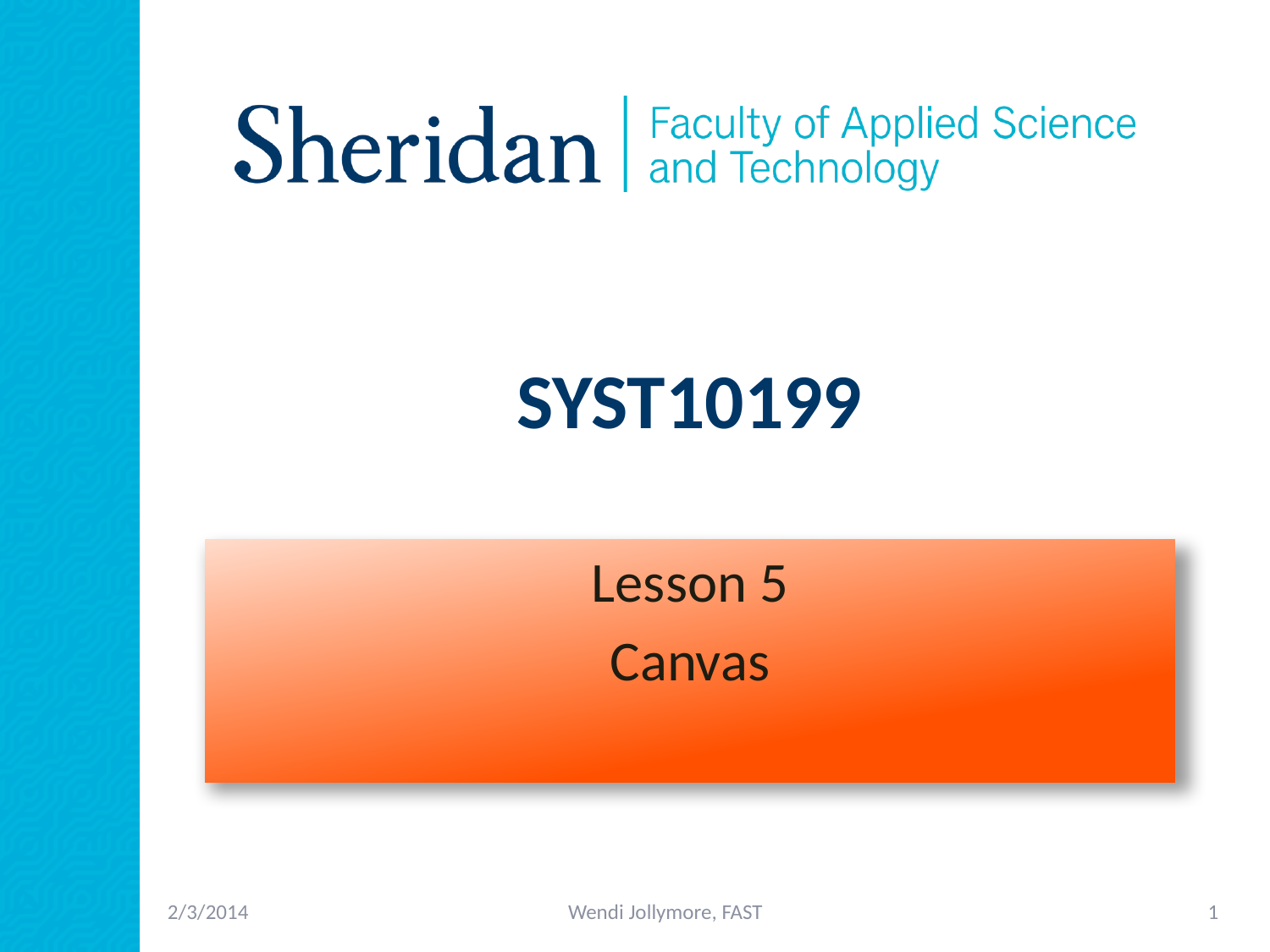

# SYST10199
Lesson 5
Canvas
2/3/2014
Wendi Jollymore, FAST
1